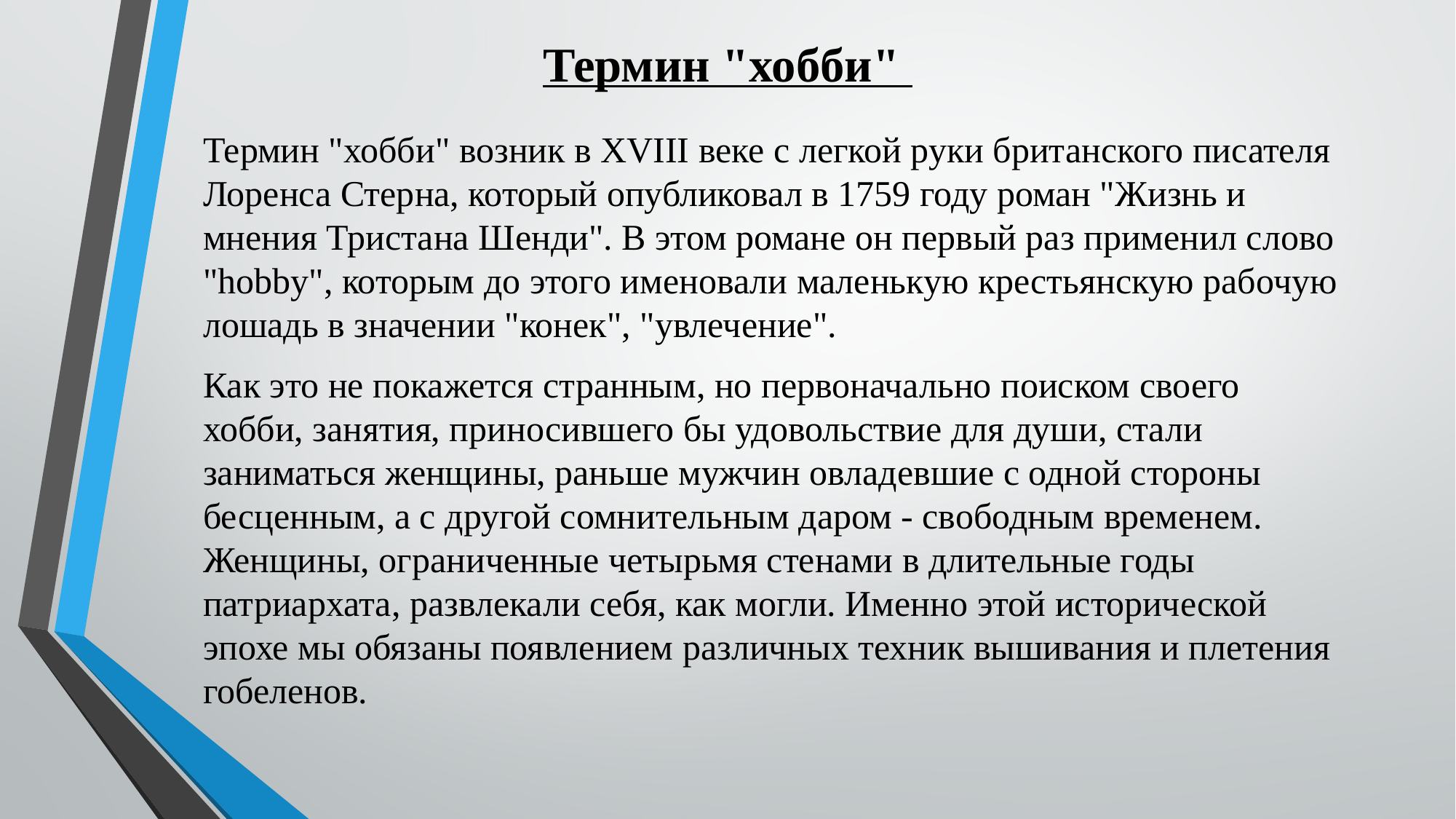

# Термин "хобби"
Термин "хобби" возник в XVIII веке с легкой руки британского писателя Лоренса Стерна, который опубликовал в 1759 году роман "Жизнь и мнения Тристана Шенди". В этом романе он первый раз применил слово "hobby", которым до этого именовали маленькую крестьянскую рабочую лошадь в значении "конек", "увлечение".
Как это не покажется странным, но первоначально поиском своего хобби, занятия, приносившего бы удовольствие для души, стали заниматься женщины, раньше мужчин овладевшие с одной стороны бесценным, а с другой сомнительным даром - свободным временем. Женщины, ограниченные четырьмя стенами в длительные годы патриархата, развлекали себя, как могли. Именно этой исторической эпохе мы обязаны появлением различных техник вышивания и плетения гобеленов.